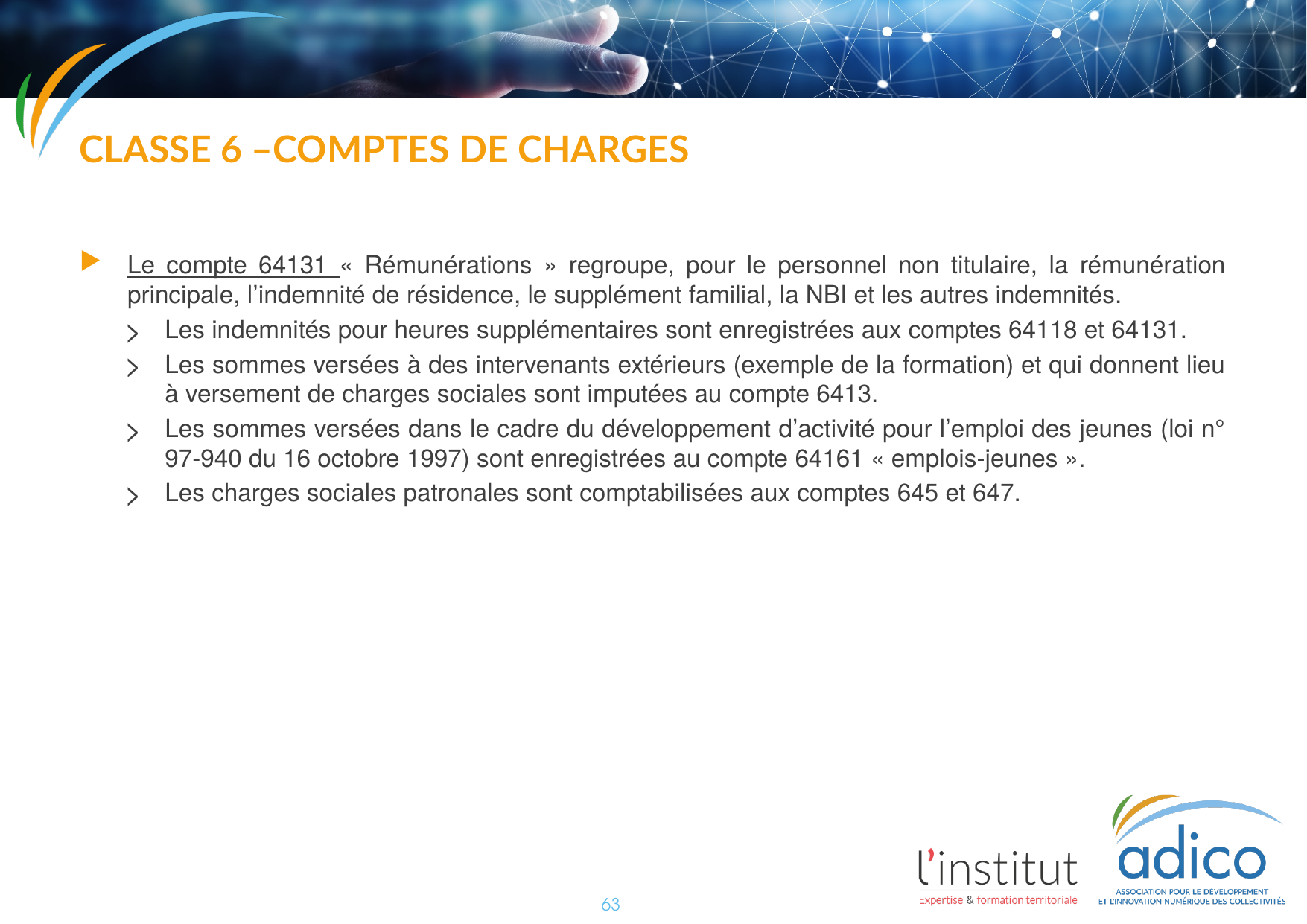

# Classe 6 –comptes de charges
Le compte 64131 « Rémunérations » regroupe, pour le personnel non titulaire, la rémunération principale, l’indemnité de résidence, le supplément familial, la NBI et les autres indemnités.
Les indemnités pour heures supplémentaires sont enregistrées aux comptes 64118 et 64131.
Les sommes versées à des intervenants extérieurs (exemple de la formation) et qui donnent lieu à versement de charges sociales sont imputées au compte 6413.
Les sommes versées dans le cadre du développement d’activité pour l’emploi des jeunes (loi n° 97-940 du 16 octobre 1997) sont enregistrées au compte 64161 « emplois-jeunes ».
Les charges sociales patronales sont comptabilisées aux comptes 645 et 647.